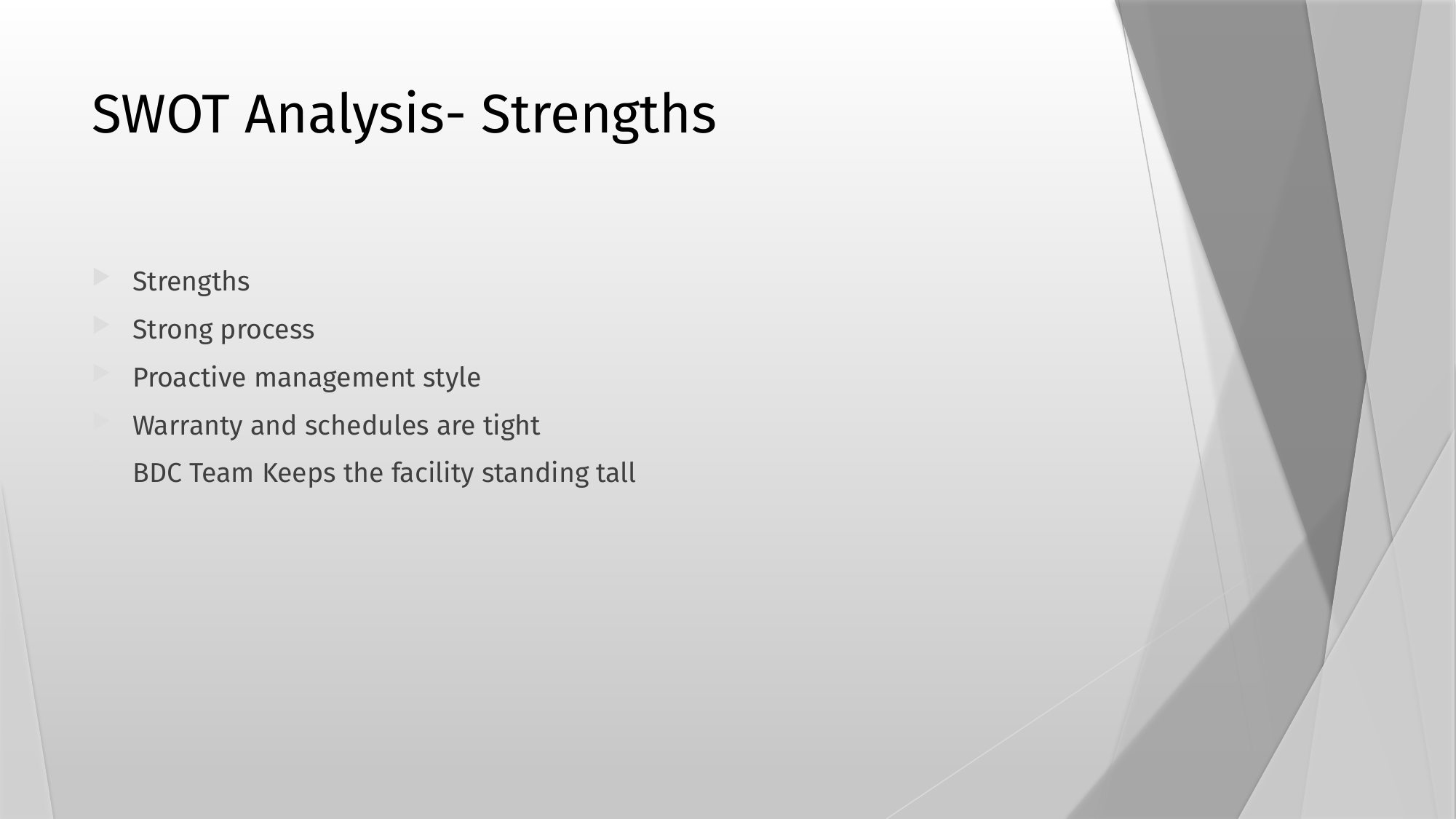

# SWOT Analysis- Strengths
Strengths
Strong process
Proactive management style
Warranty and schedules are tight
BDC Team Keeps the facility standing tall